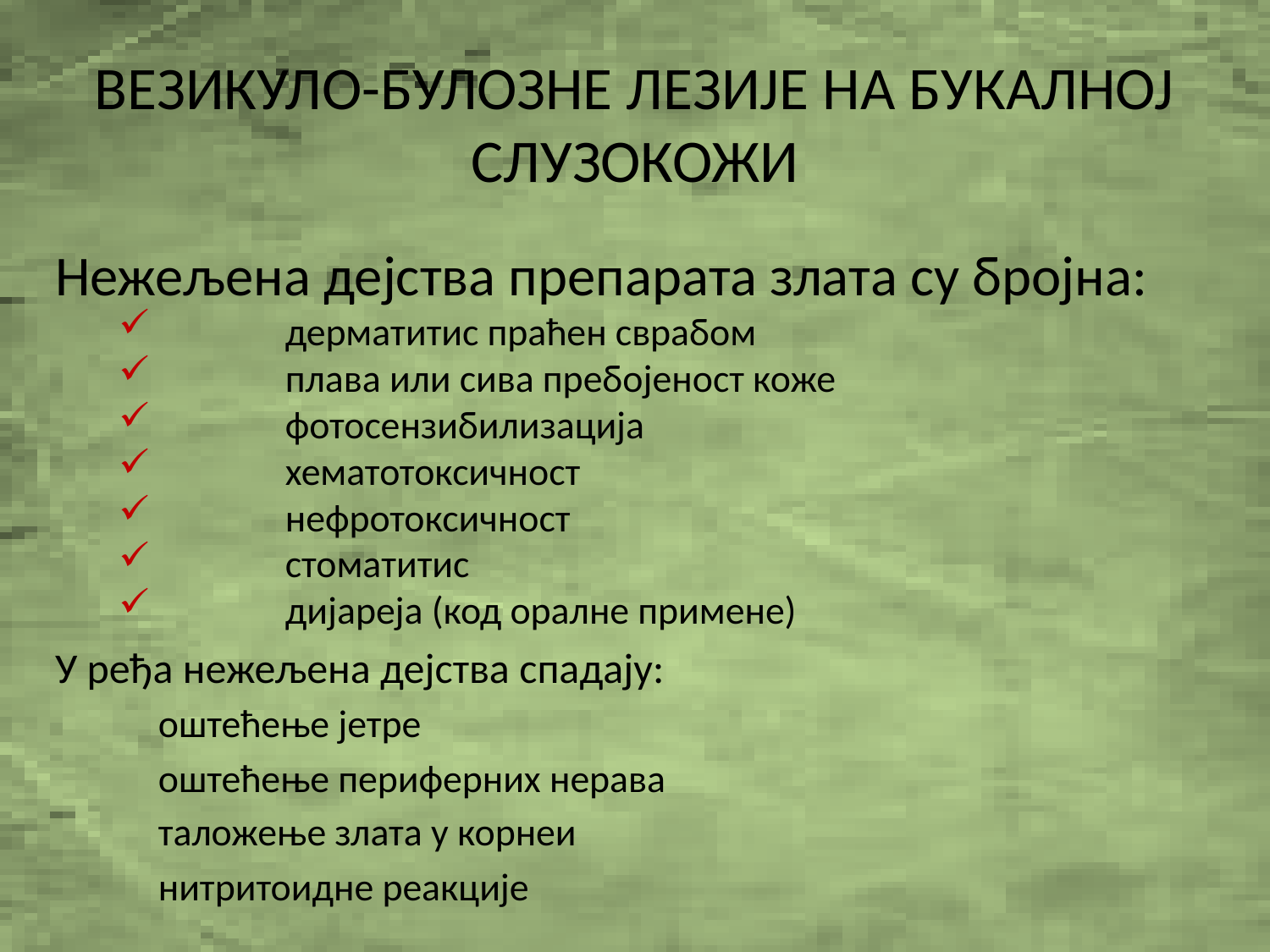

# ВЕЗИКУЛО-БУЛОЗНЕ ЛЕЗИЈЕ НА БУКАЛНОЈ СЛУЗОКОЖИ
Нежељена дејства препарата злата су бројна:
	дерматитис праћен сврабом
	плава или сива пребојеност коже
	фотосензибилизација
	хематотоксичност
	нефротоксичност
	стоматитис
	дијареја (код оралне примене)
У ређа нежељена дејства спадају:
	оштећење јетре
	оштећење периферних нерава
	таложење злата у корнеи
	нитритоидне реакције